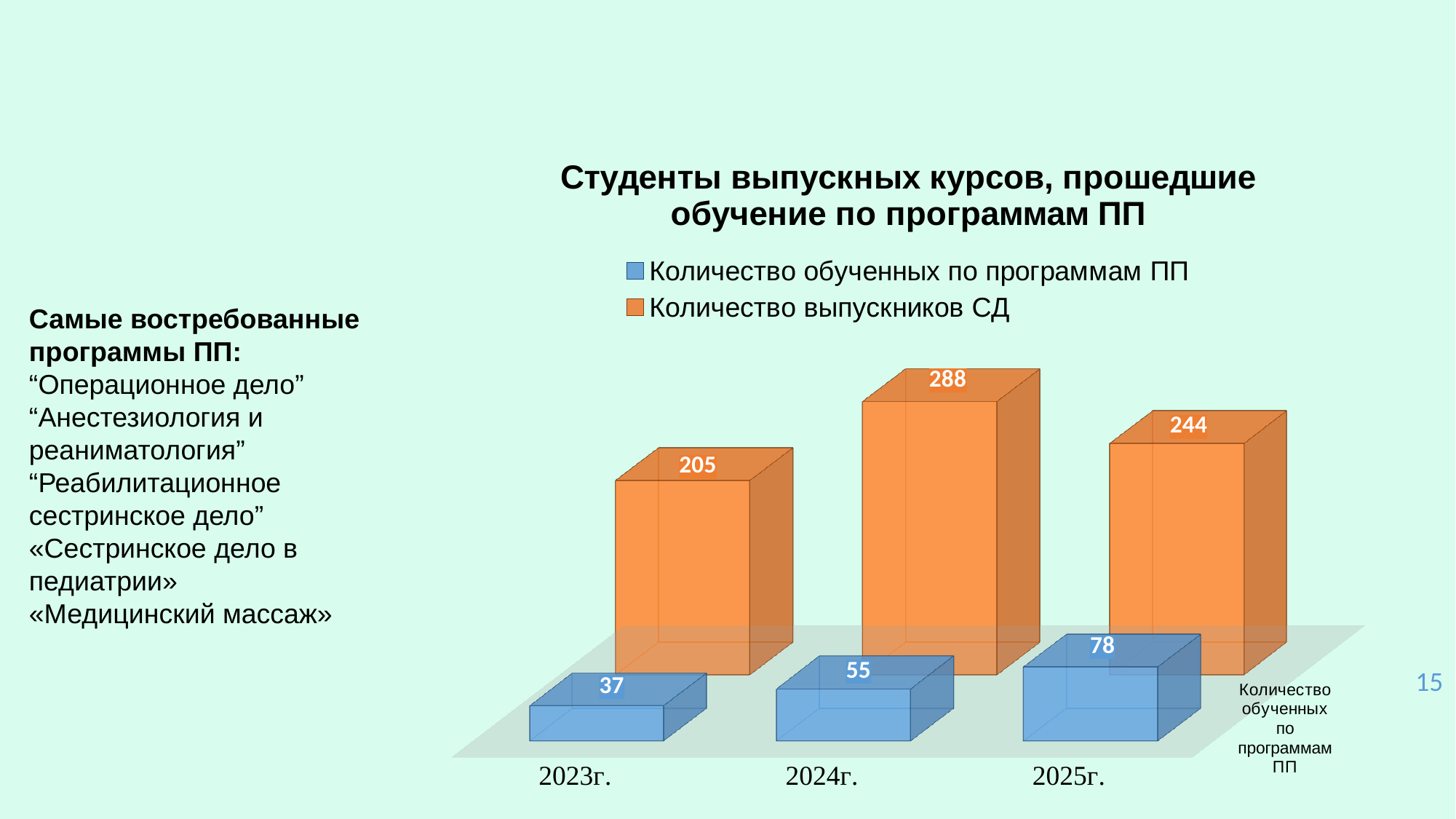

[unsupported chart]

Самые востребованные программы ПП:
“Операционное дело”
“Анестезиология и реаниматология”
“Реабилитационное сестринское дело”
«Сестринское дело в педиатрии»
«Медицинский массаж»
15